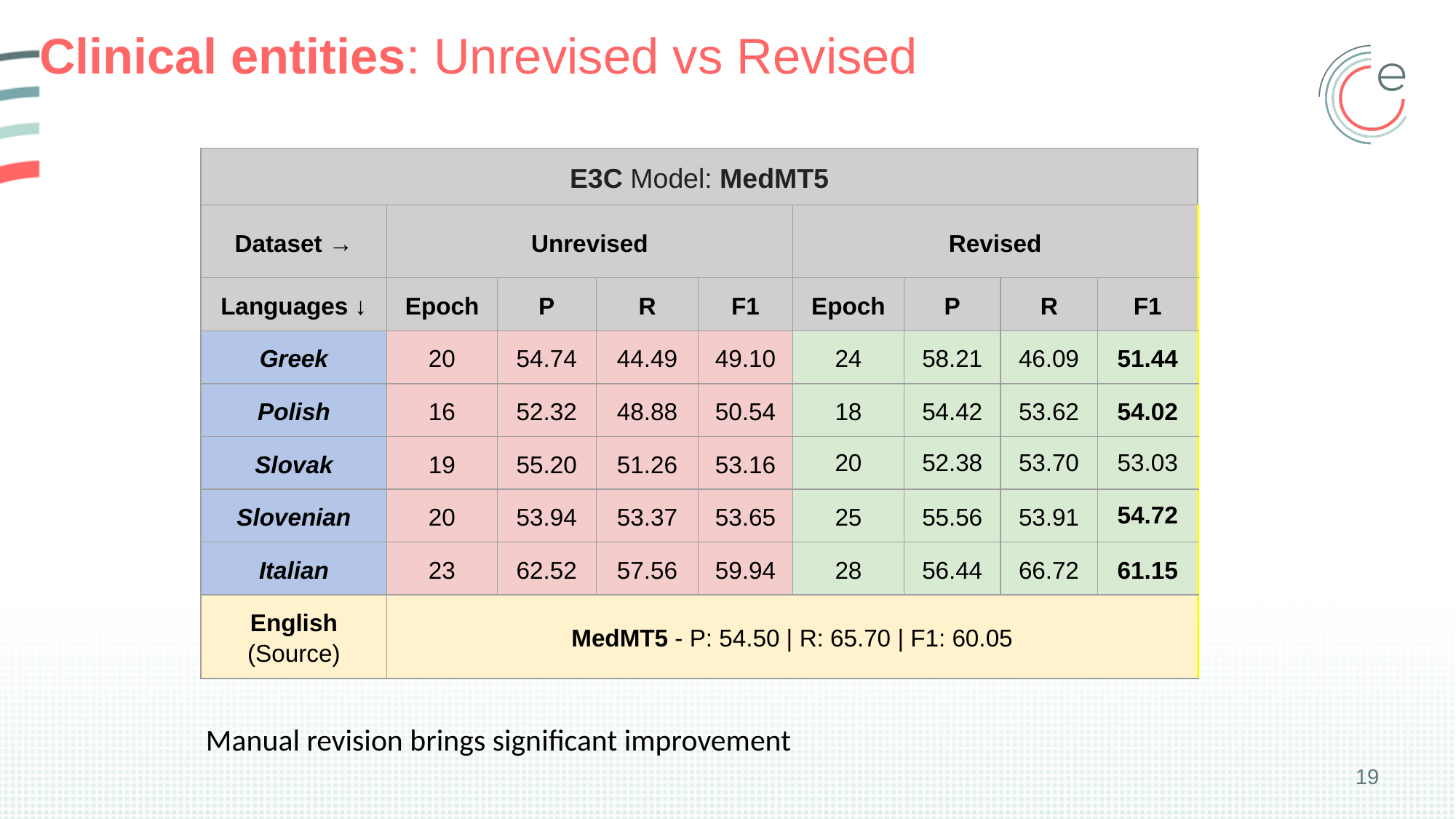

# Clinical entities: Unrevised vs Revised
| E3C Model: MedMT5 |  |  |  |  |  |  |  |  |
| --- | --- | --- | --- | --- | --- | --- | --- | --- |
| Dataset → | Unrevised |  |  |  | Revised |  |  |  |
| Languages ↓ | Epoch | P | R | F1 | Epoch | P | R | F1 |
| Greek | 20 | 54.74 | 44.49 | 49.10 | 24 | 58.21 | 46.09 | 51.44 |
| Polish | 16 | 52.32 | 48.88 | 50.54 | 18 | 54.42 | 53.62 | 54.02 |
| Slovak | 19 | 55.20 | 51.26 | 53.16 | 20 | 52.38 | 53.70 | 53.03 |
| Slovenian | 20 | 53.94 | 53.37 | 53.65 | 25 | 55.56 | 53.91 | 54.72 |
| Italian | 23 | 62.52 | 57.56 | 59.94 | 28 | 56.44 | 66.72 | 61.15 |
| English (Source) | MedMT5 - P: 54.50 | R: 65.70 | F1: 60.05 |  |  |  |  |  |  |  |
Manual revision brings significant improvement